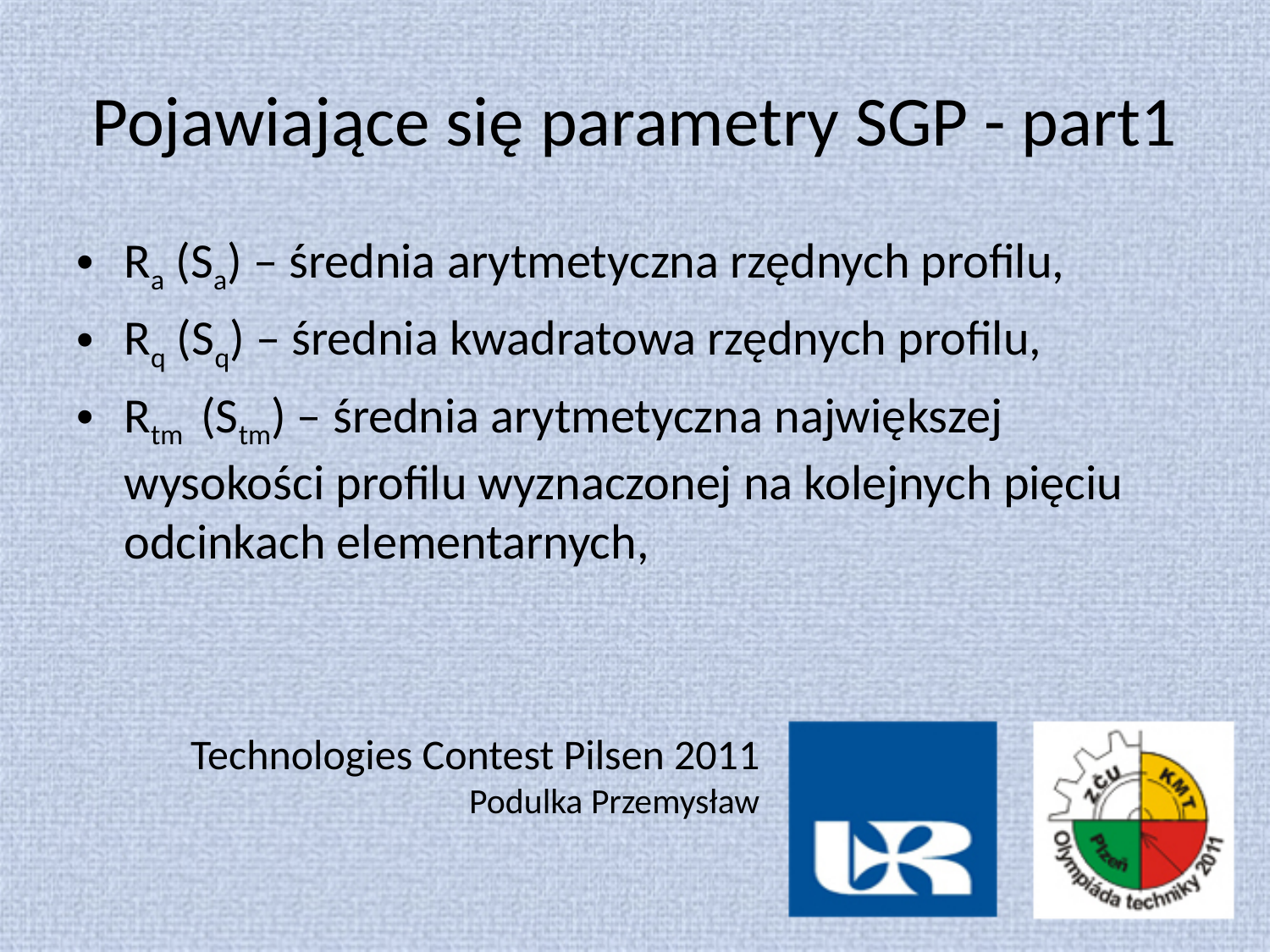

# Pojawiające się parametry SGP - part1
Ra (Sa) – średnia arytmetyczna rzędnych profilu,
Rq (Sq) – średnia kwadratowa rzędnych profilu,
Rtm  (Stm) – średnia arytmetyczna największej wysokości profilu wyznaczonej na kolejnych pięciu odcinkach elementarnych,
Technologies Contest Pilsen 2011
Podulka Przemysław